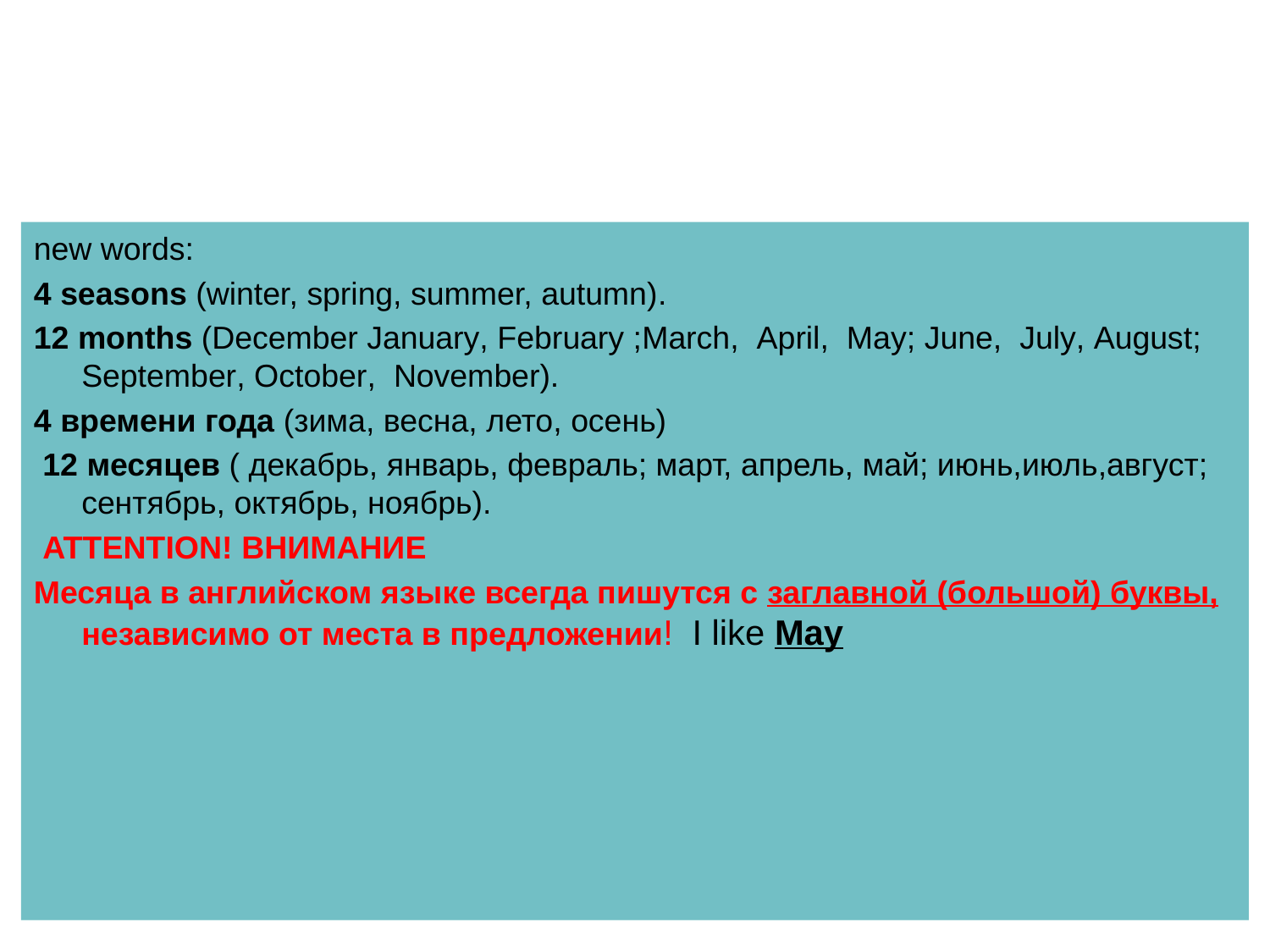

#
new words:
4 seasons (winter, spring, summer, autumn).
12 months (December January, February ;March,  April,  May; June,  July, August; September, October,  November).
4 времени года (зима, весна, лето, осень)
 12 месяцев ( декабрь, январь, февраль; март, апрель, май; июнь,июль,август; сентябрь, октябрь, ноябрь).
 ATTENTION! ВНИМАНИЕ
Месяца в английском языке всегда пишутся с заглавной (большой) буквы, независимо от места в предложении!  I like May